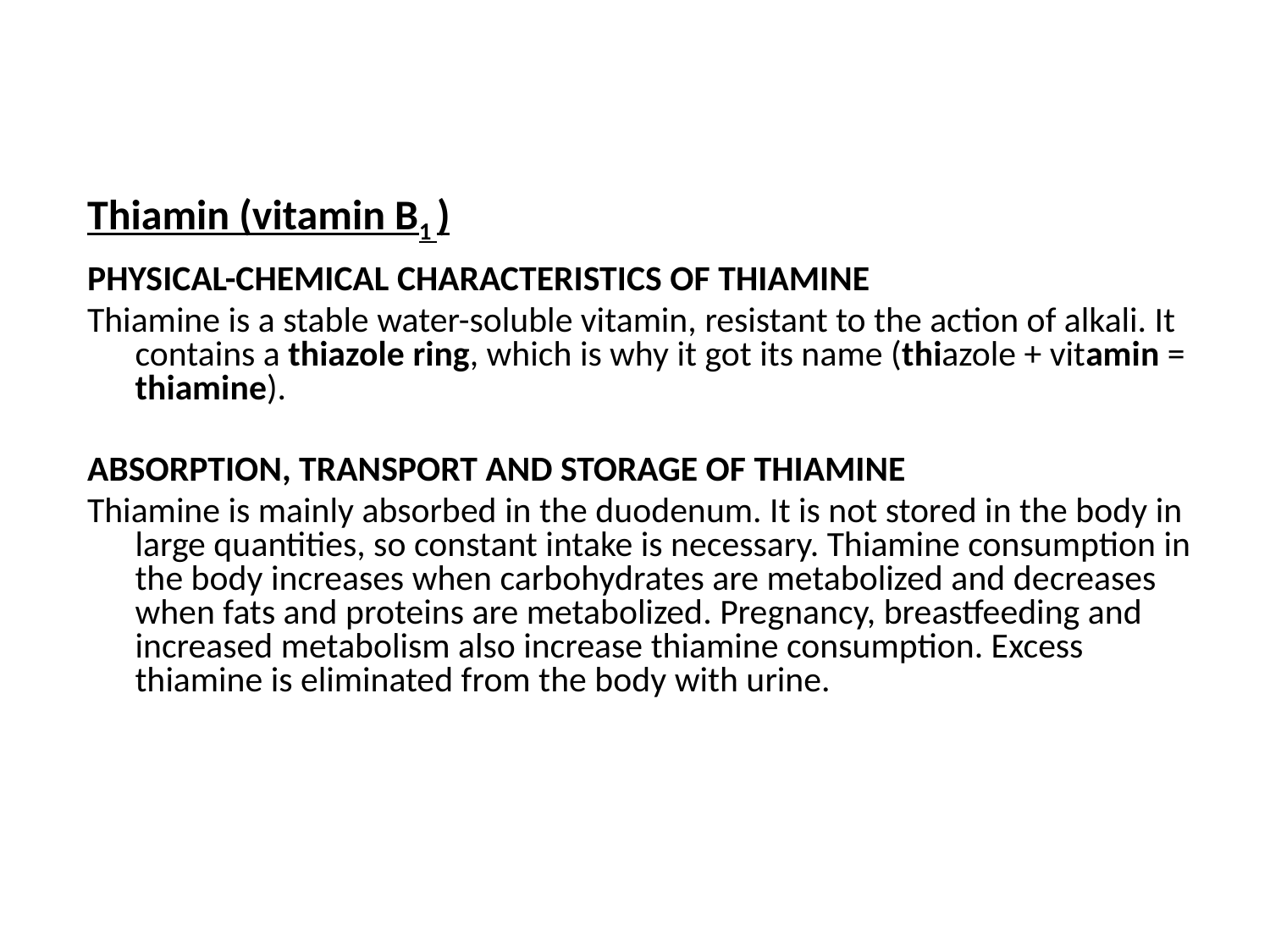

Thiamin (vitamin B1 )

PHYSICAL-CHEMICAL CHARACTERISTICS OF THIAMINE
Thiamine is a stable water-soluble vitamin, resistant to the action of alkali. It contains a thiazole ring, which is why it got its name (thiazole + vitamin = thiamine).

ABSORPTION, TRANSPORT AND STORAGE OF THIAMINE
Thiamine is mainly absorbed in the duodenum. It is not stored in the body in large quantities, so constant intake is necessary. Thiamine consumption in the body increases when carbohydrates are metabolized and decreases when fats and proteins are metabolized. Pregnancy, breastfeeding and increased metabolism also increase thiamine consumption. Excess thiamine is eliminated from the body with urine.